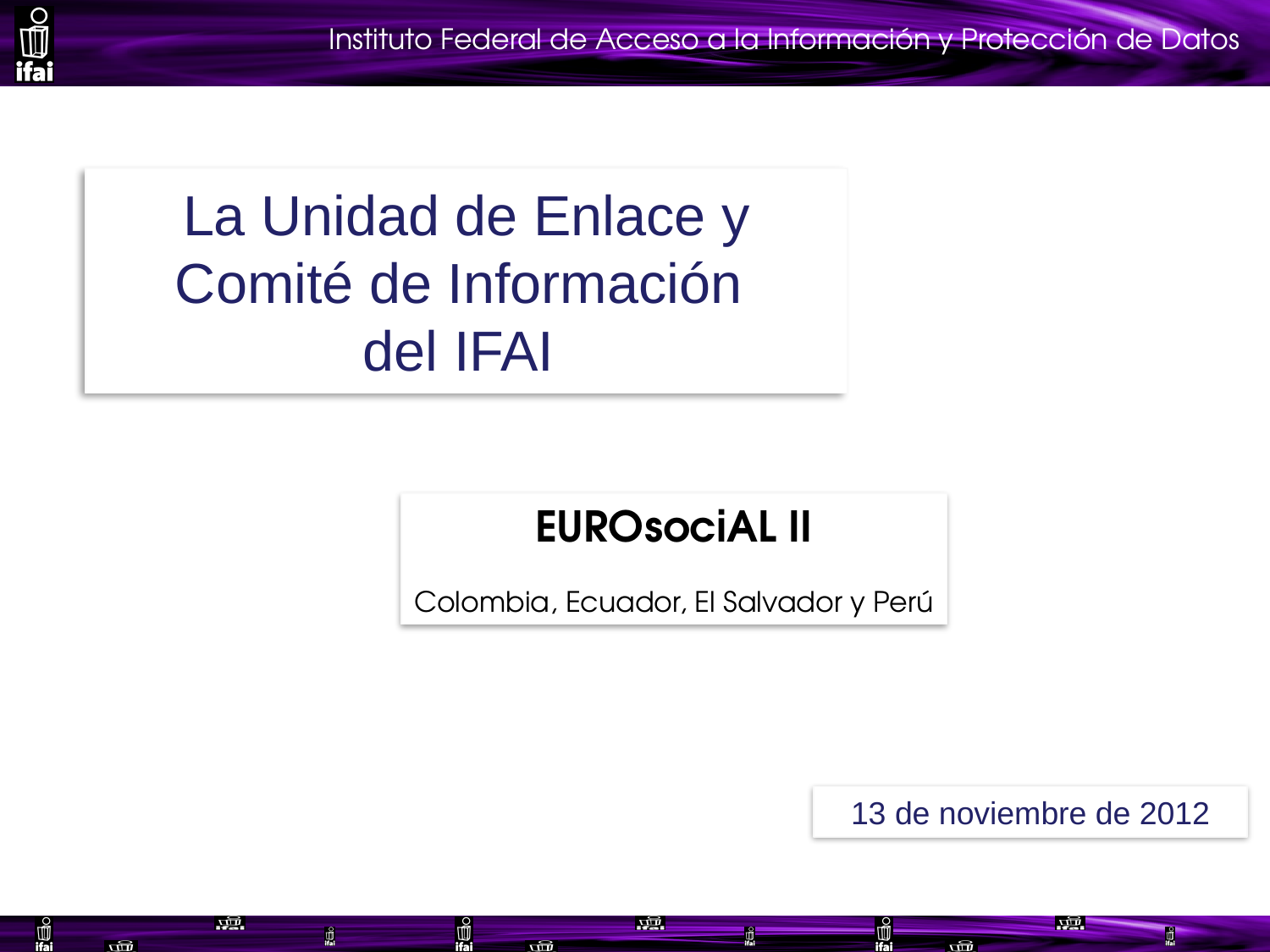

La Unidad de Enlace y Comité de Información
del IFAI
EUROsociAL II

Colombia, Ecuador, El Salvador y Perú
13 de noviembre de 2012